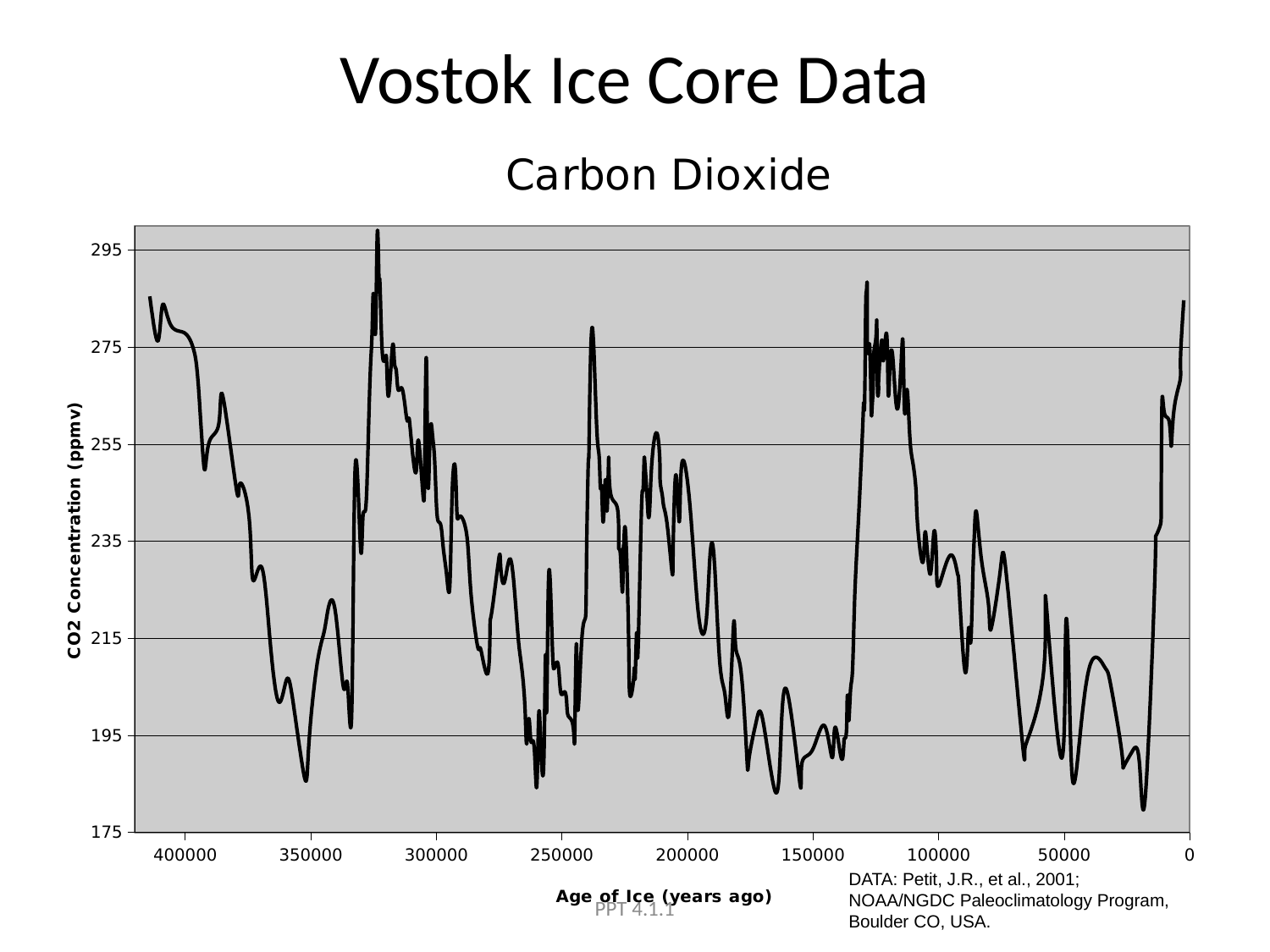

# Vostok Ice Core Data

### Chart: Carbon Dioxide

| Category | CO2 (ppmv) |
|---|---|
DATA: Petit, J.R., et al., 2001;
NOAA/NGDC Paleoclimatology Program, Boulder CO, USA.
PPT 4.1.1